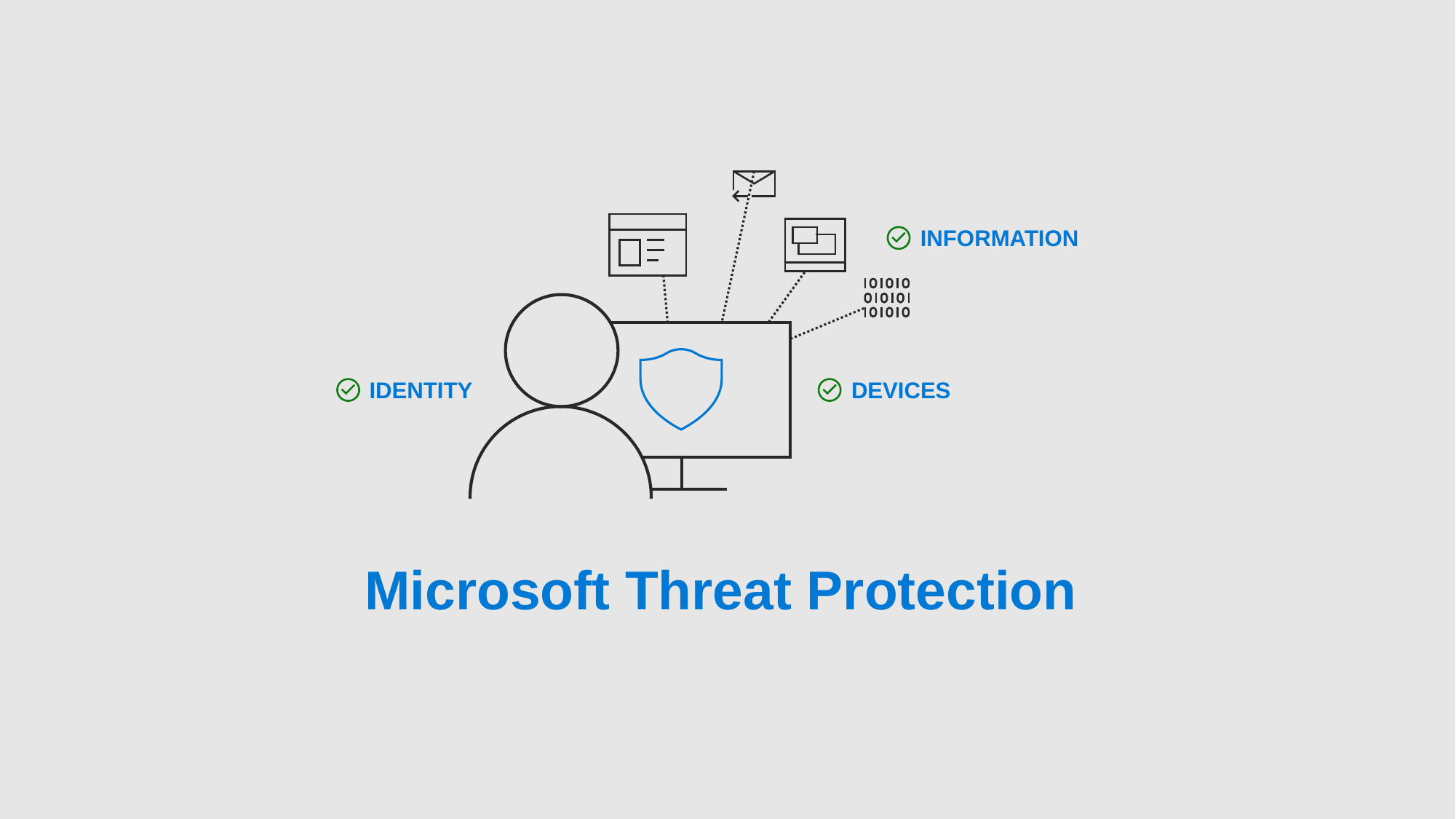

INFORMATION

IDENTITY

DEVICES

# Microsoft Threat Protection